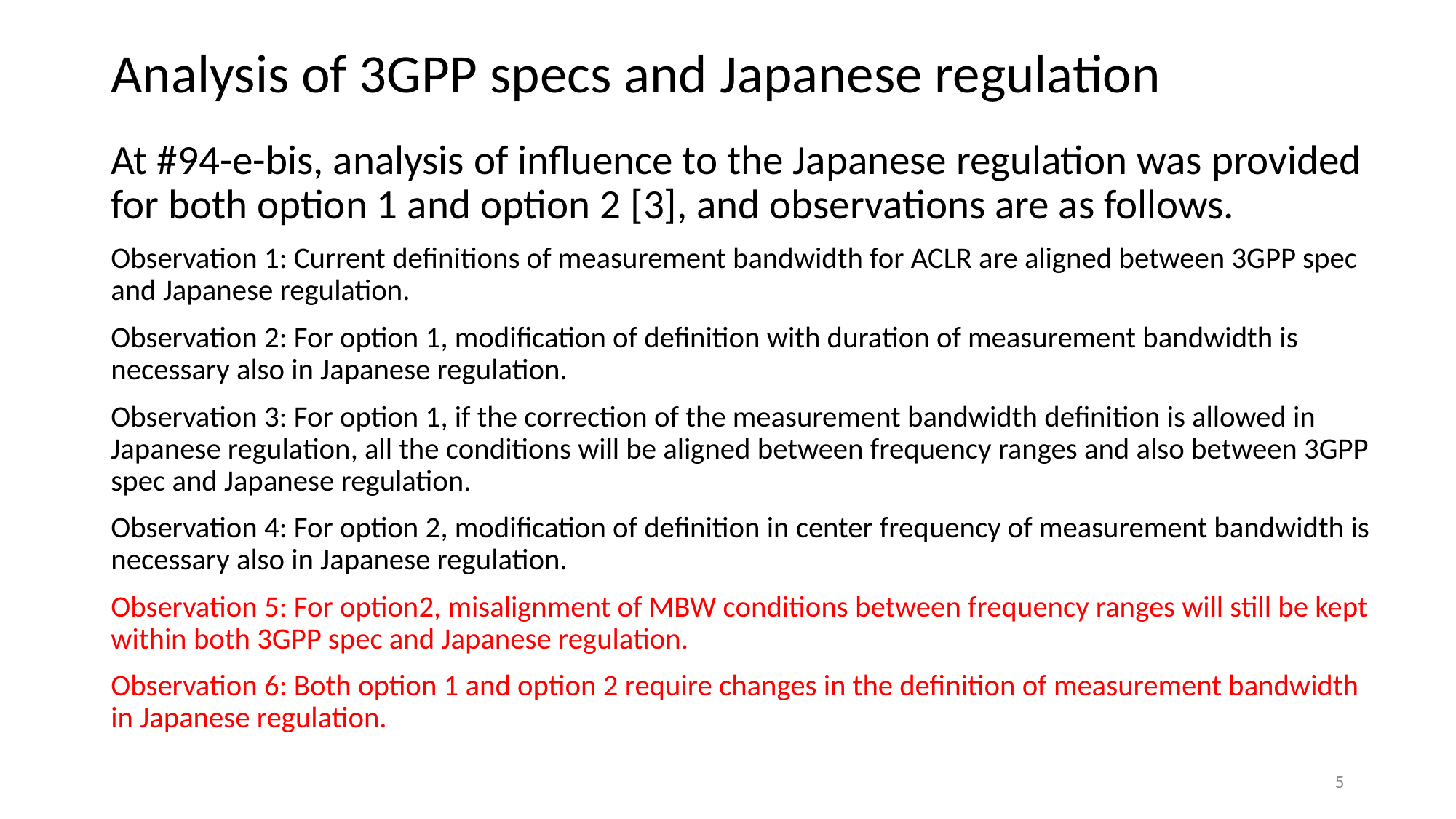

# Analysis of 3GPP specs and Japanese regulation
At #94-e-bis, analysis of influence to the Japanese regulation was provided for both option 1 and option 2 [3], and observations are as follows.
Observation 1: Current definitions of measurement bandwidth for ACLR are aligned between 3GPP spec and Japanese regulation.
Observation 2: For option 1, modification of definition with duration of measurement bandwidth is necessary also in Japanese regulation.
Observation 3: For option 1, if the correction of the measurement bandwidth definition is allowed in Japanese regulation, all the conditions will be aligned between frequency ranges and also between 3GPP spec and Japanese regulation.
Observation 4: For option 2, modification of definition in center frequency of measurement bandwidth is necessary also in Japanese regulation.
Observation 5: For option2, misalignment of MBW conditions between frequency ranges will still be kept within both 3GPP spec and Japanese regulation.
Observation 6: Both option 1 and option 2 require changes in the definition of measurement bandwidth in Japanese regulation.

5